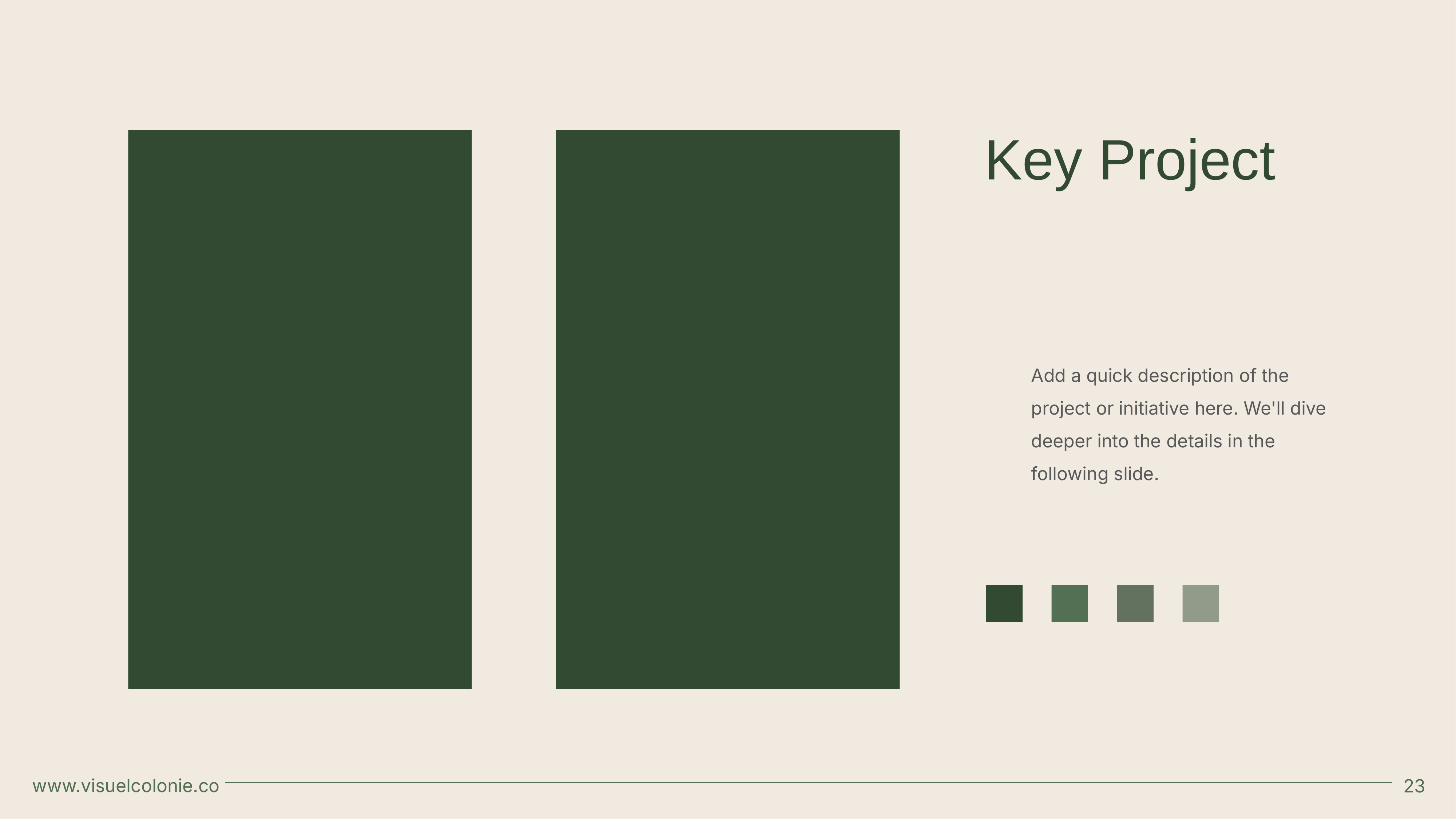

Key Project

Add a quick description of the project or initiative here. We'll dive deeper into the details in the following slide.

www.visuelcolonie.co
23